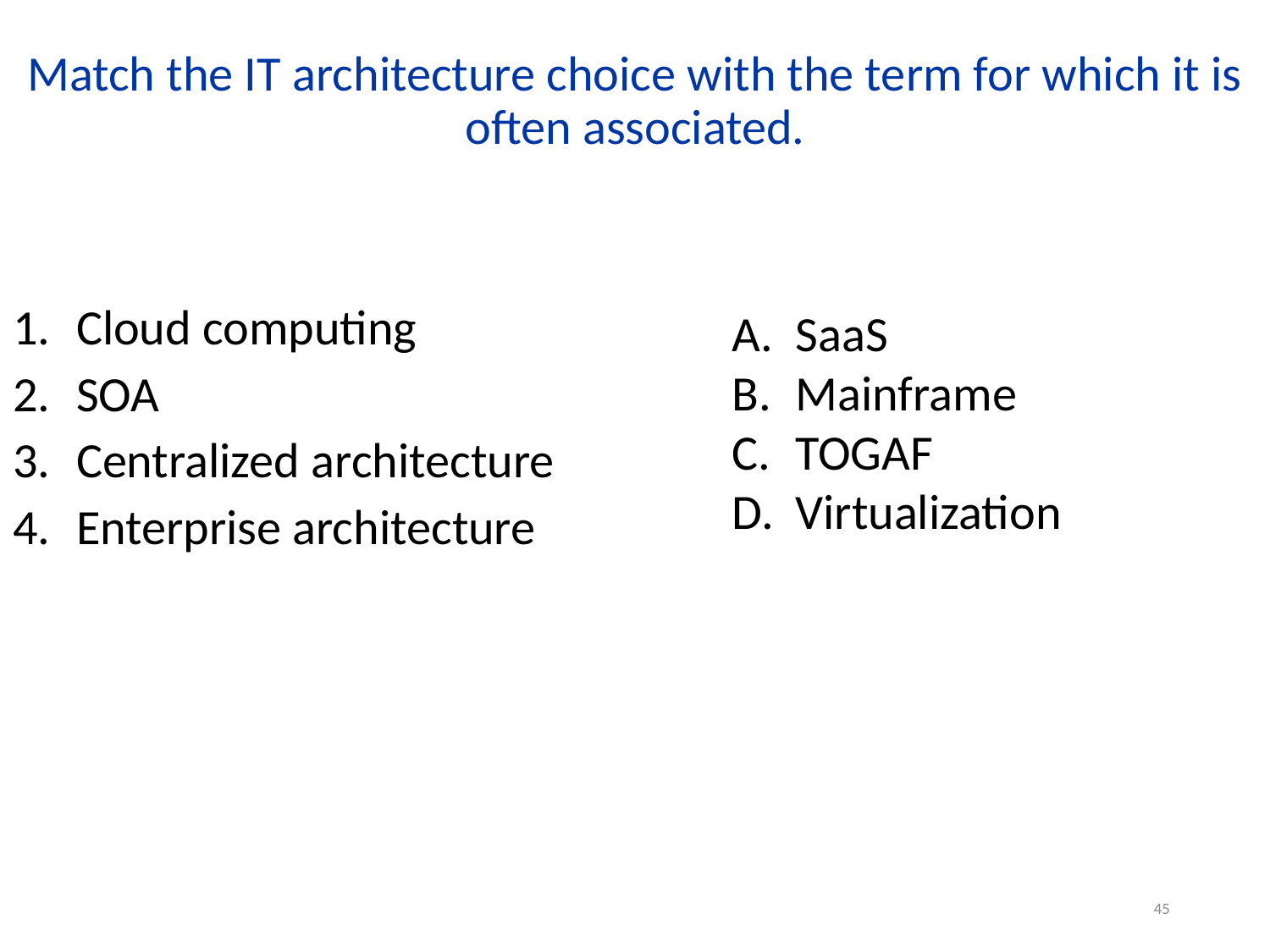

Match the IT architecture choice with the term for which it is often associated.
Cloud computing
SOA
Centralized architecture
Enterprise architecture
SaaS
Mainframe
TOGAF
Virtualization

45